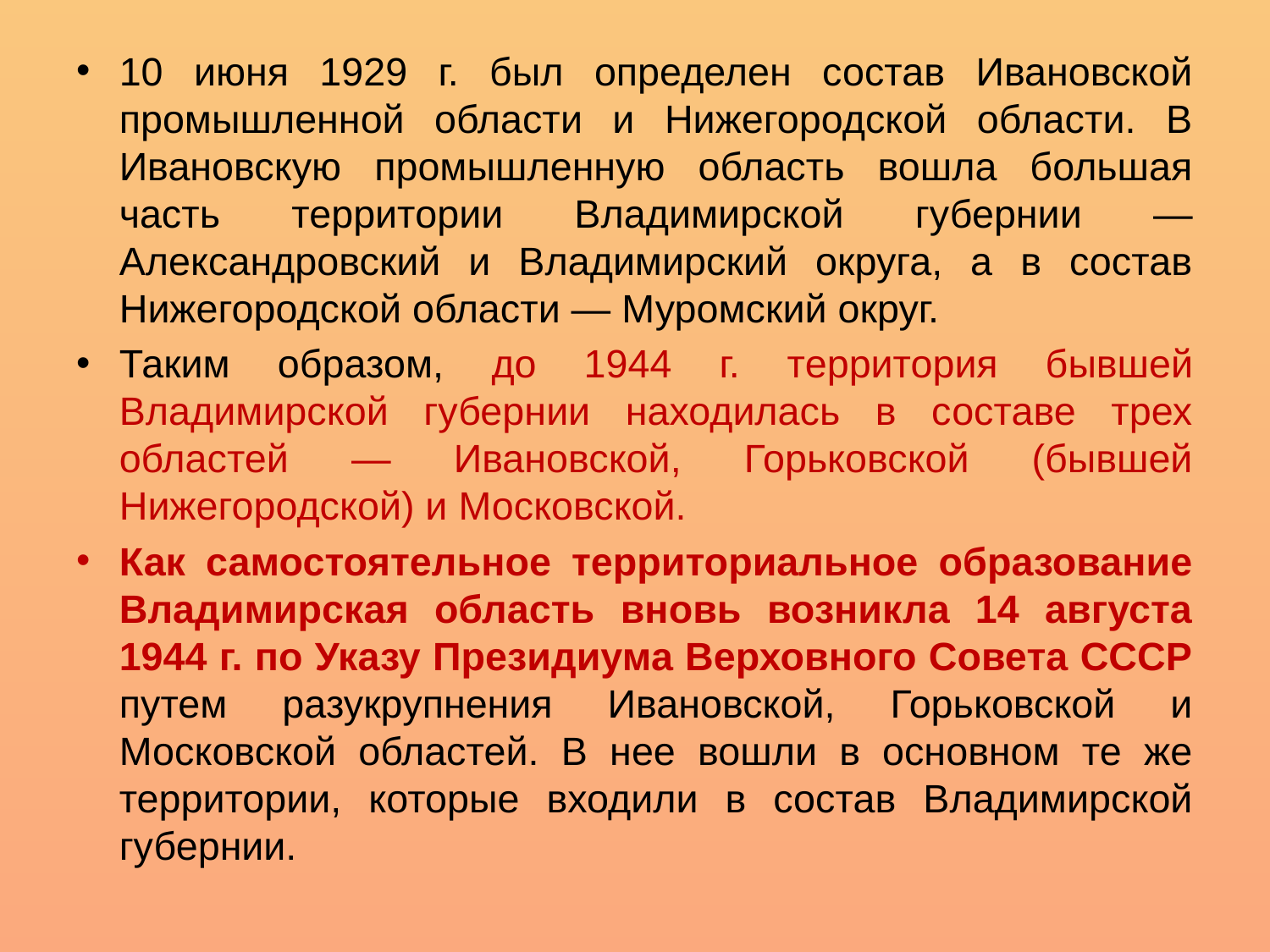

#
10 июня 1929 г. был определен состав Ивановской промышленной области и Нижегородской области. В Ивановскую промышленную область вошла большая часть территории Владимирской губернии — Александровский и Владимирский округа, а в состав Нижегородской области — Муромский округ.
Таким образом, до 1944 г. территория бывшей Владимирской губернии находилась в составе трех областей — Ивановской, Горьковской (бывшей Нижегородской) и Московской.
Как самостоятельное территориальное образование Владимирская область вновь возникла 14 августа 1944 г. по Указу Президиума Верховного Совета СССР путем разукрупнения Ивановской, Горьковской и Московской областей. В нее вошли в основном те же территории, которые входили в состав Владимирской губернии.